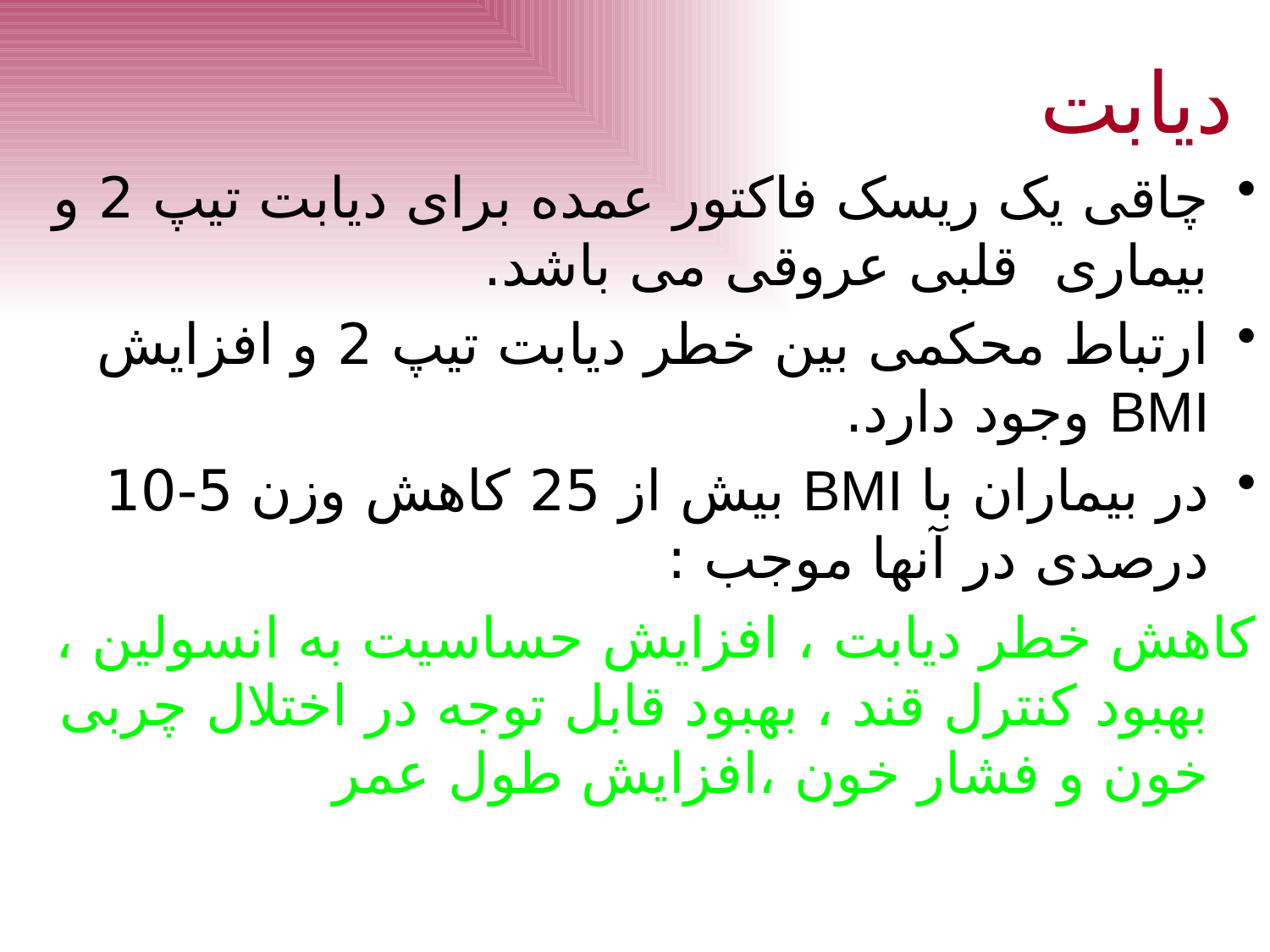

دیابت
چاقی یک ریسک فاکتور عمده برای دیابت تیپ 2 و بیماری  قلبی عروقی می باشد.
ارتباط محکمی بین خطر دیابت تیپ 2 و افزایش BMI وجود دارد.
در بیماران با BMI بیش از 25 کاهش وزن 5-10 درصدی در آنها موجب :
کاهش خطر دیابت ، افزایش حساسیت به انسولین ، بهبود کنترل قند ، بهبود قابل توجه در اختلال چربی خون و فشار خون ،افزایش طول عمر